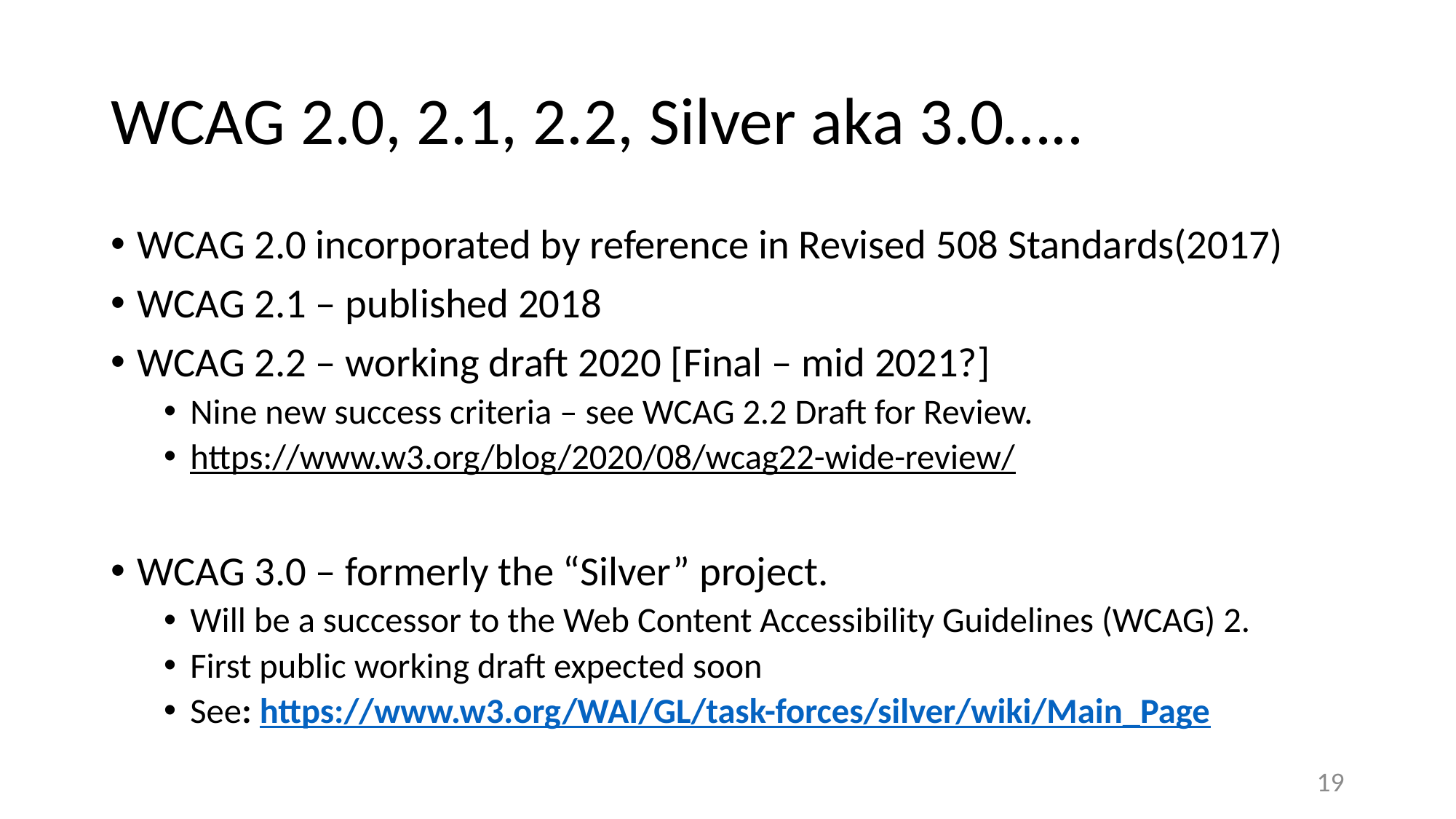

# WCAG 2.0, 2.1, 2.2, Silver aka 3.0…..
WCAG 2.0 incorporated by reference in Revised 508 Standards(2017)
WCAG 2.1 – published 2018
WCAG 2.2 – working draft 2020 [Final – mid 2021?]
Nine new success criteria – see WCAG 2.2 Draft for Review.
https://www.w3.org/blog/2020/08/wcag22-wide-review/

WCAG 3.0 – formerly the “Silver” project.
Will be a successor to the Web Content Accessibility Guidelines (WCAG) 2.
First public working draft expected soon
See: https://www.w3.org/WAI/GL/task-forces/silver/wiki/Main_Page

19